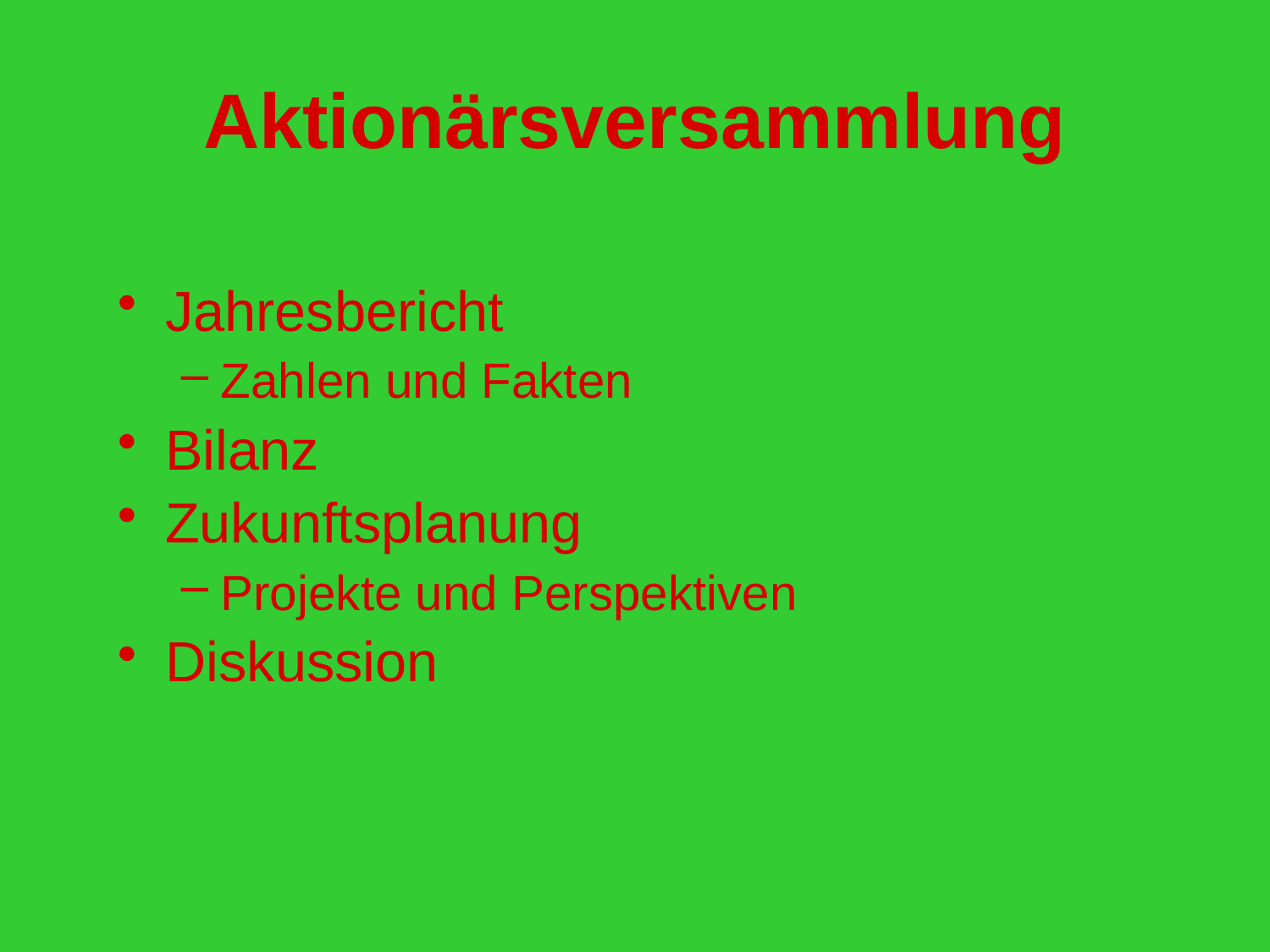

# Aktionärsversammlung
Jahresbericht
Zahlen und Fakten
Bilanz
Zukunftsplanung
Projekte und Perspektiven
Diskussion